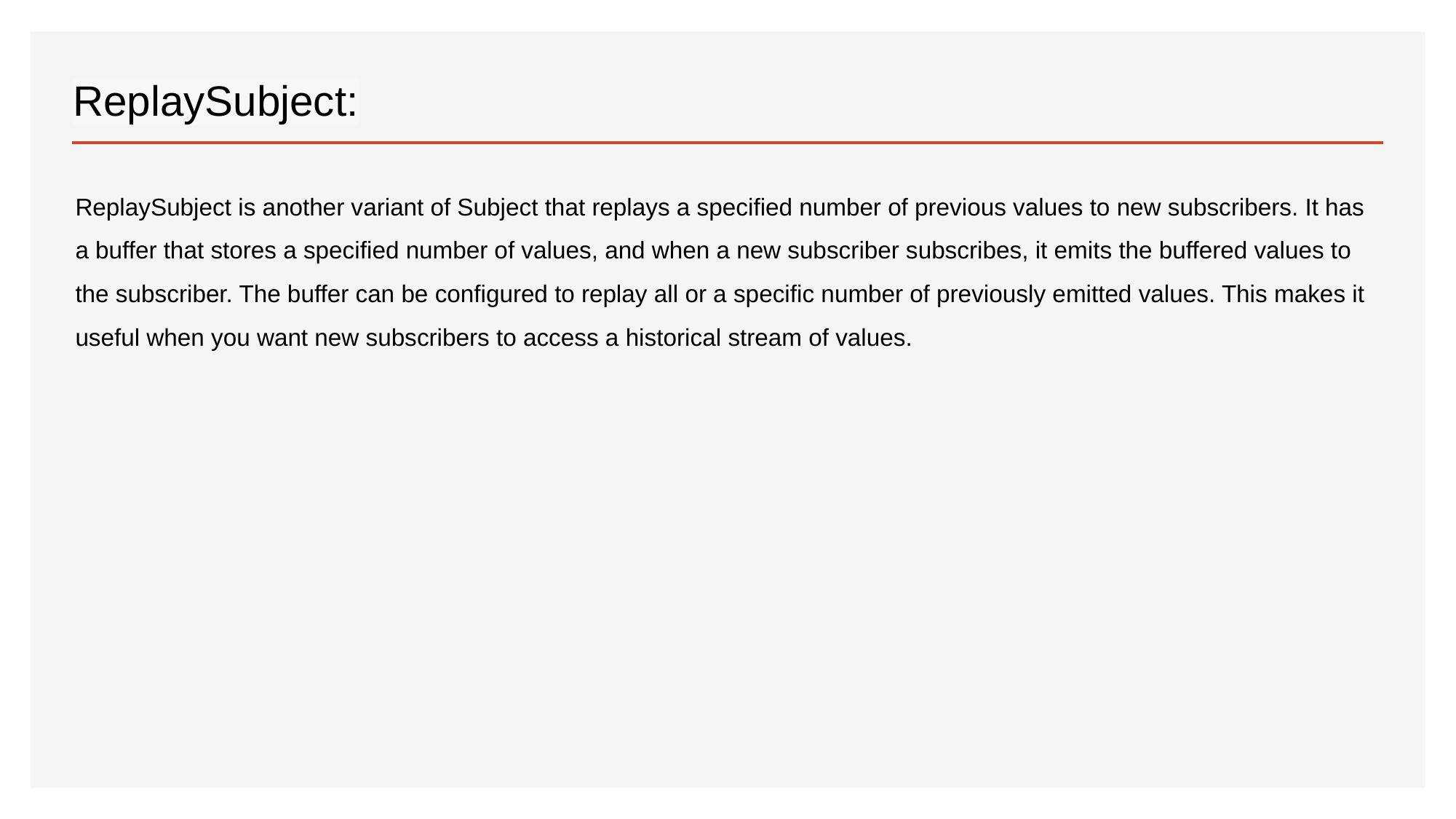

# ReplaySubject:
ReplaySubject is another variant of Subject that replays a specified number of previous values to new subscribers. It has a buffer that stores a specified number of values, and when a new subscriber subscribes, it emits the buffered values to the subscriber. The buffer can be configured to replay all or a specific number of previously emitted values. This makes it useful when you want new subscribers to access a historical stream of values.